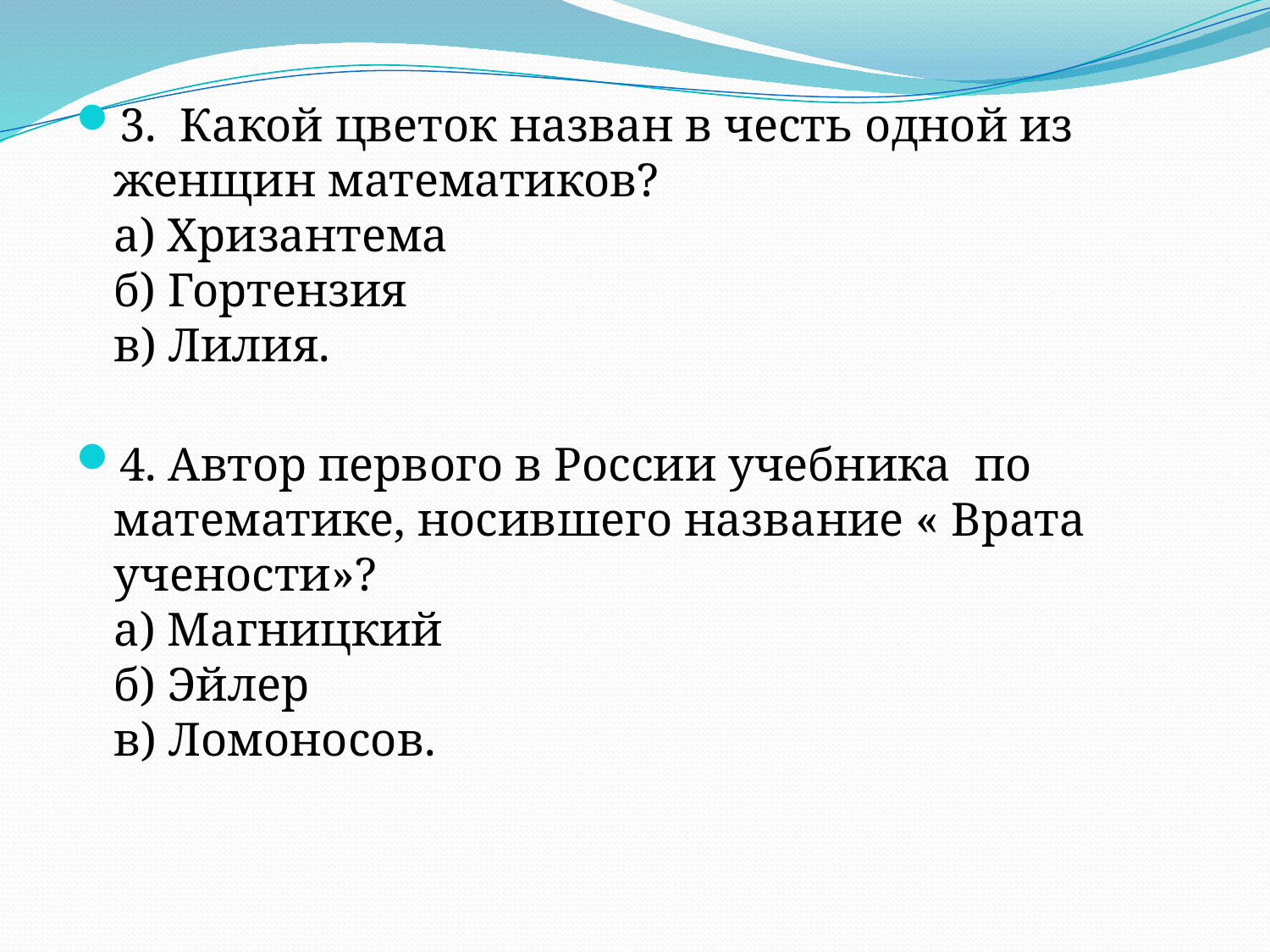

3.  Какой цветок назван в честь одной из женщин математиков? 
а) Хризантема  
б) Гортензия  
в) Лилия.
4. Автор первого в России учебника  по математике, носившего название « Врата учености»?
а) Магницкий  
б) Эйлер 
в) Ломоносов.